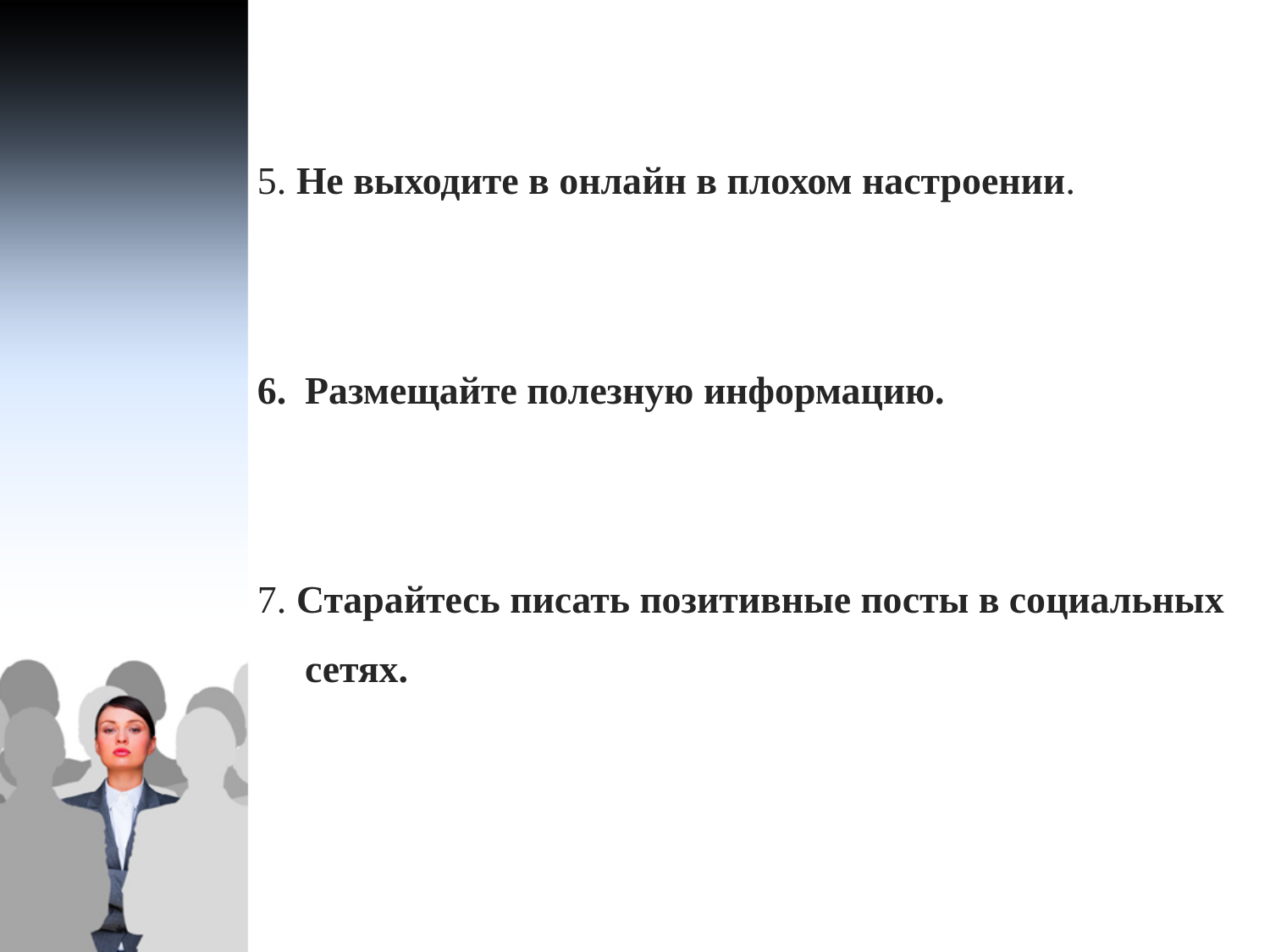

5. Не выходите в онлайн в плохом настроении.

Размещайте полезную информацию.

7. Старайтесь писать позитивные посты в социальных сетях.